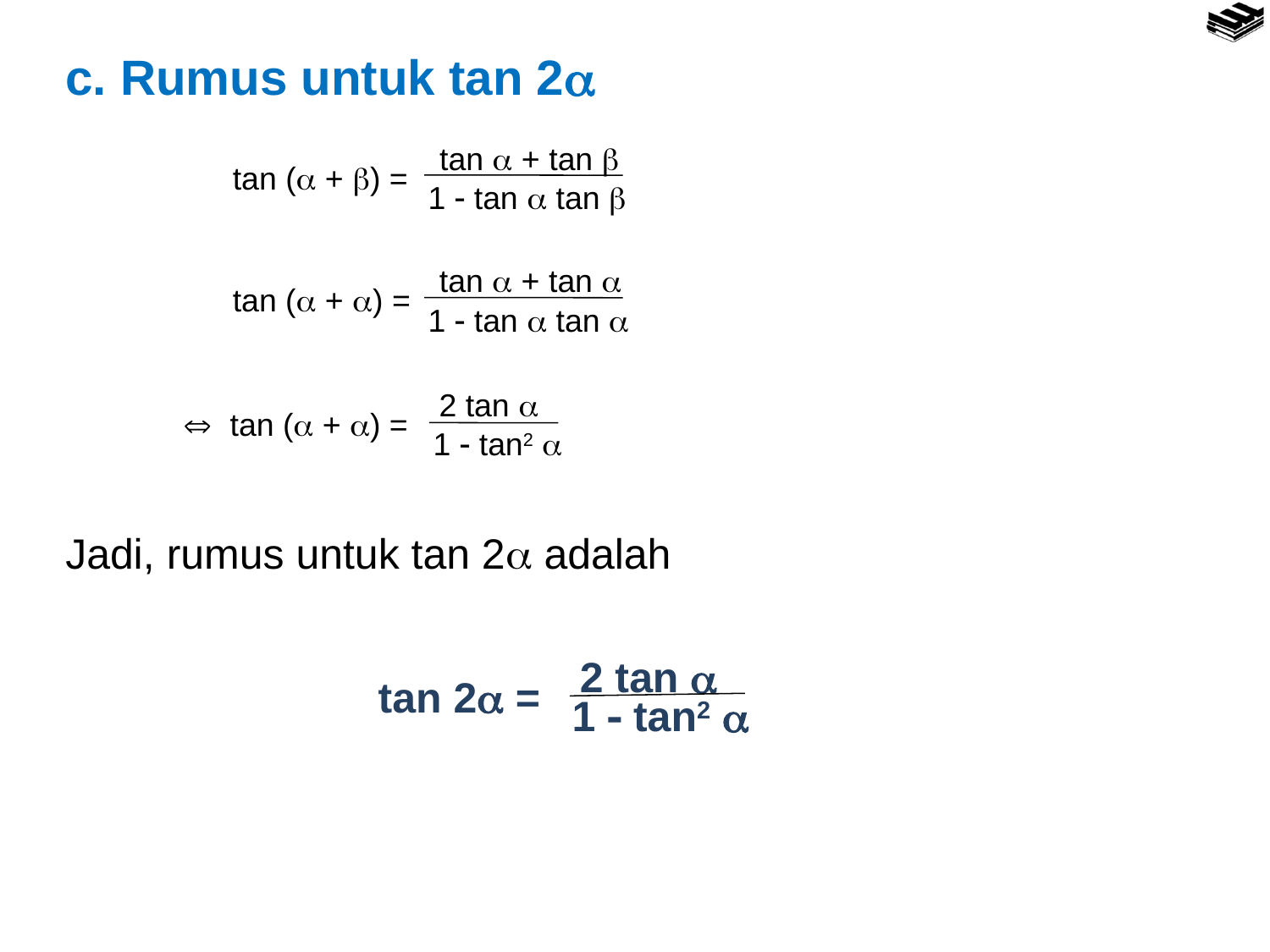

c. Rumus untuk tan 2α
tan α + tan β
1 − tan α tan β
tan (α + β) =
tan α + tan α
1 − tan α tan α
tan (α + α) =
2 tan α
1 − tan2 α
⇔  tan (α + α) =
Jadi, rumus untuk tan 2α adalah
2 tan α
tan 2α =
1 − tan2 α
 9